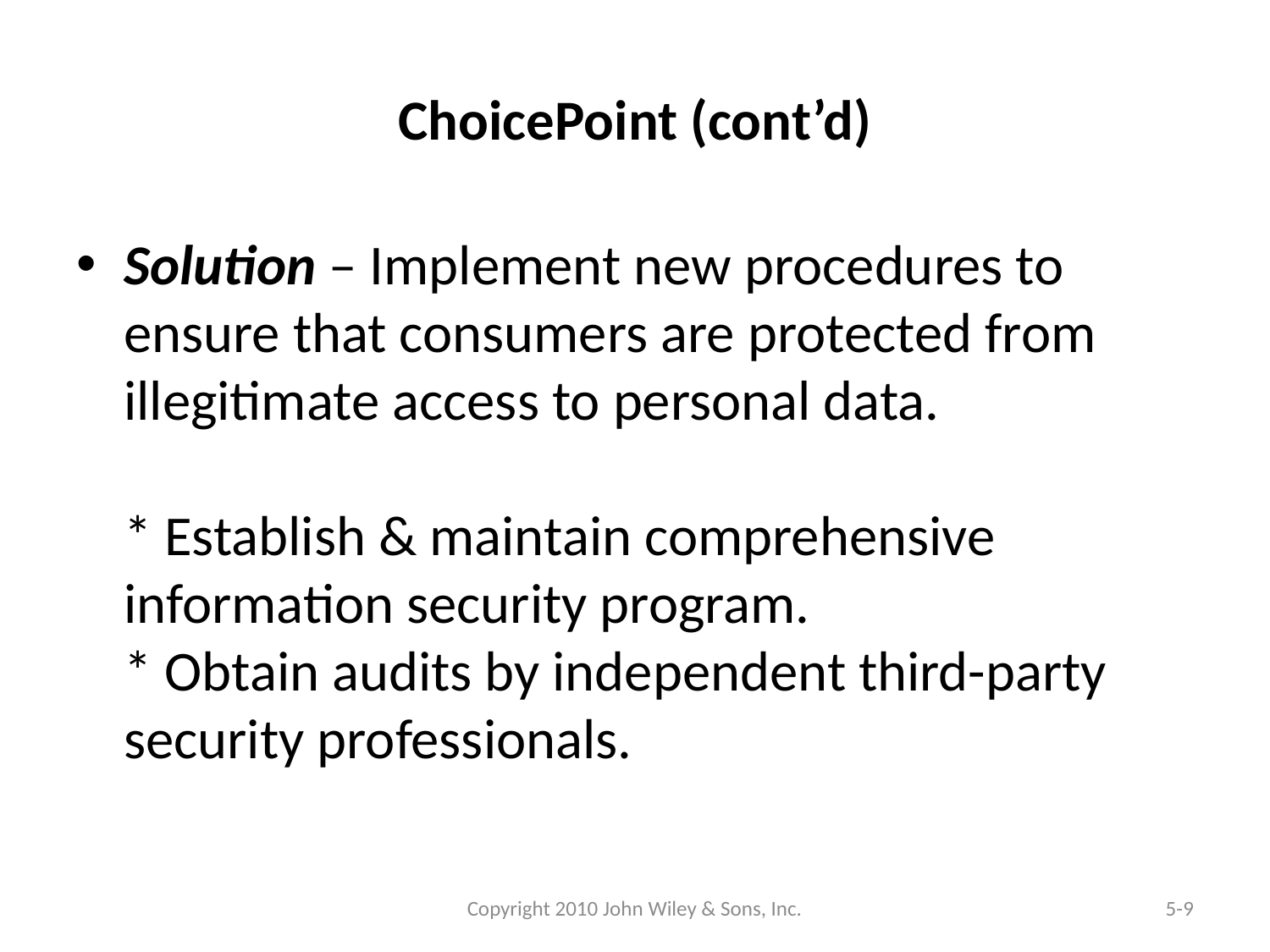

# ChoicePoint (cont’d)
Solution – Implement new procedures to ensure that consumers are protected from illegitimate access to personal data.
* Establish & maintain comprehensive information security program.
* Obtain audits by independent third-party security professionals.
Copyright 2010 John Wiley & Sons, Inc.
5-9